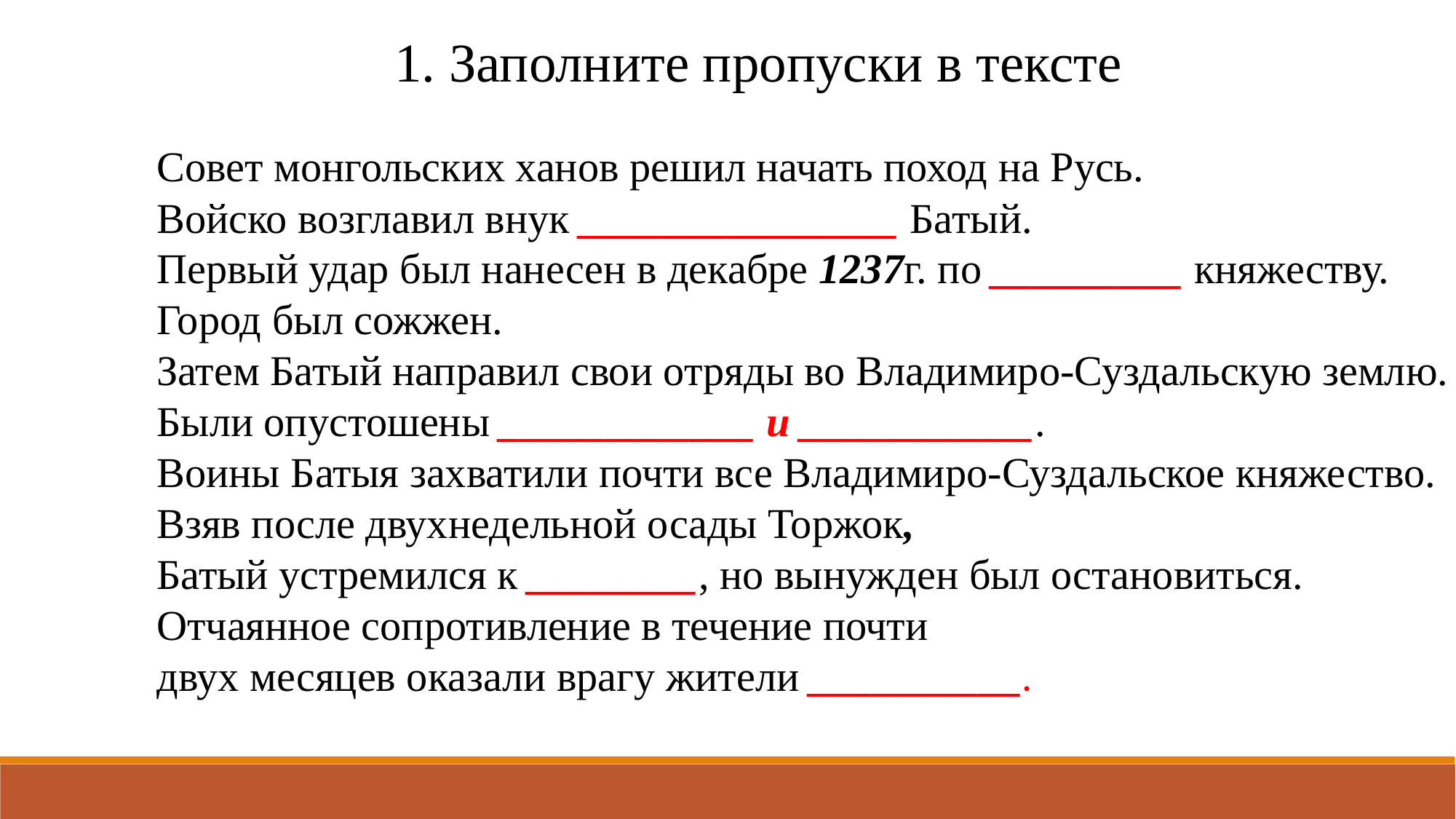

1. Заполните пропуски в тексте
Совет монгольских ханов решил начать поход на Русь.
Войско возглавил внук _______________ Батый.
Первый удар был нанесен в декабре 1237г. по _________ княжеству.
Город был сожжен.
Затем Батый направил свои отряды во Владимиро-Суздальскую землю.
Были опустошены ____________ и ___________.
Воины Батыя захватили почти все Владимиро-Суздальское княжество.
Взяв после двухнедельной осады Торжок,
Батый устремился к ________, но вынужден был остановиться.
Отчаянное сопротивление в течение почти
двух месяцев оказали врагу жители __________.